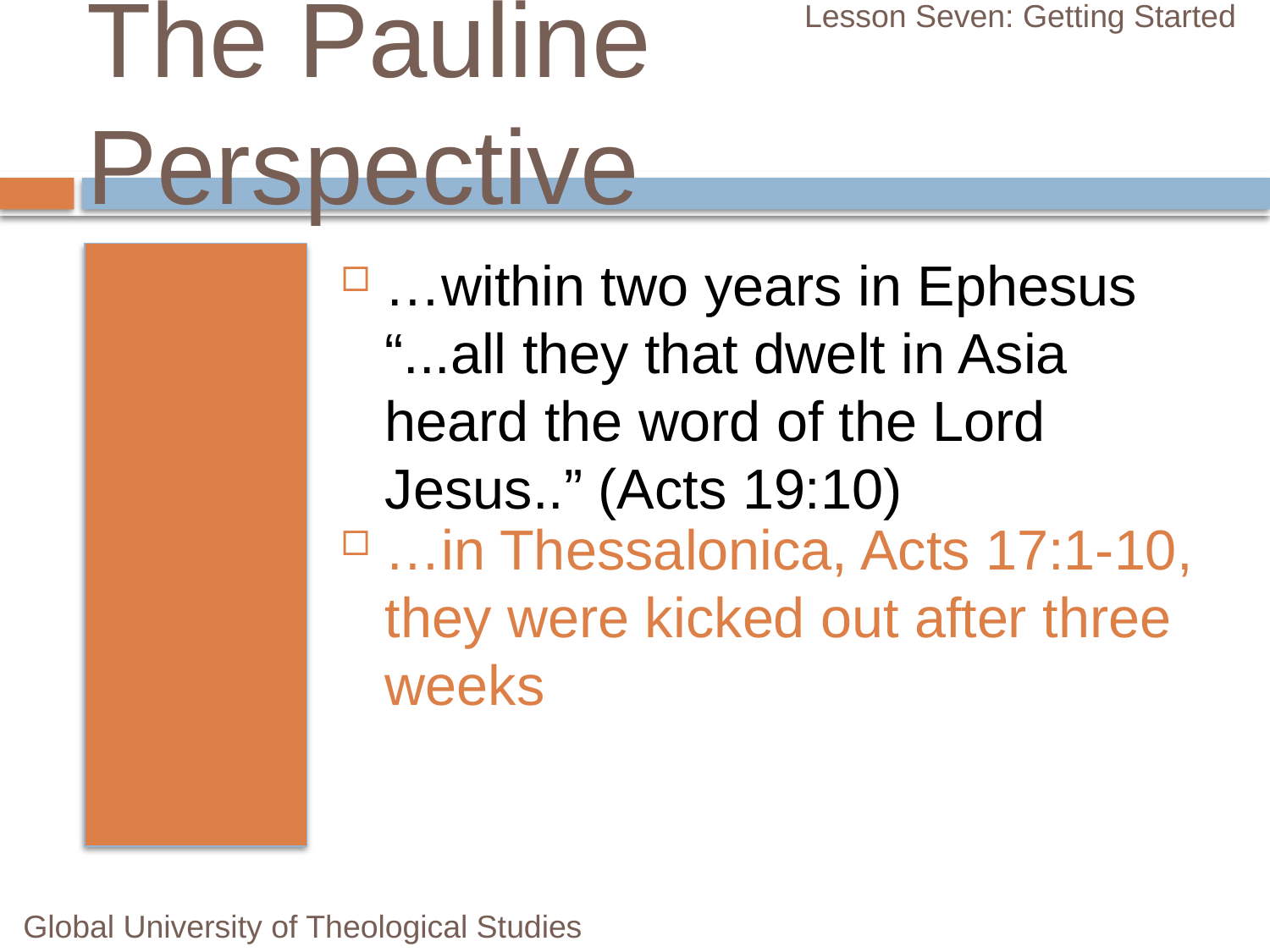

Lesson Seven: Getting Started
# The Pauline Perspective

…within two years in Ephesus “...all they that dwelt in Asia heard the word of the Lord Jesus..” (Acts 19:10)
…in Thessalonica, Acts 17:1-10, they were kicked out after three weeks
Global University of Theological Studies